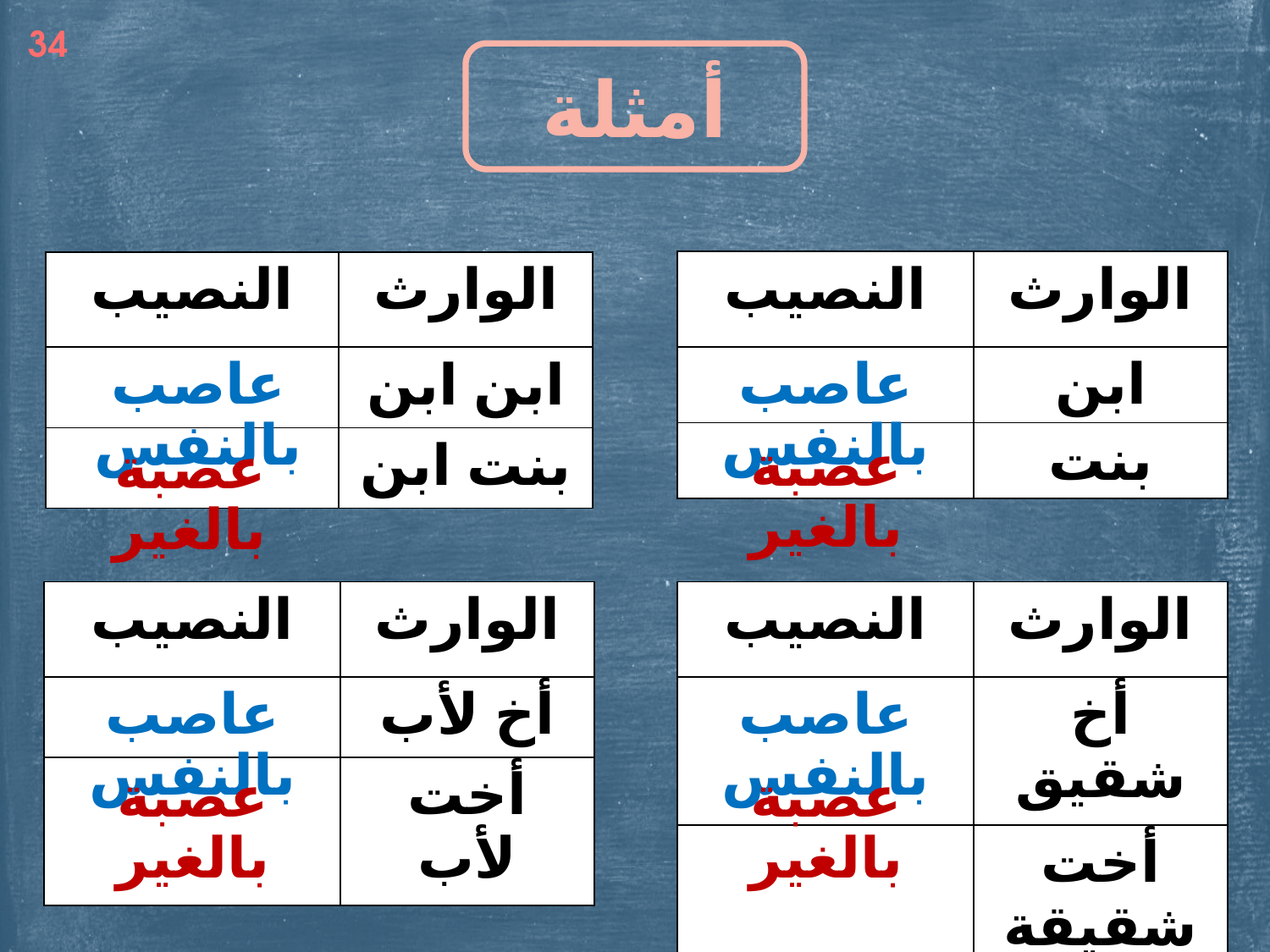

34
أمثلة
| النصيب | الوارث |
| --- | --- |
|  | ابن |
|  | بنت |
| النصيب | الوارث |
| --- | --- |
|  | ابن ابن |
|  | بنت ابن |
عاصب بالنفس
عاصب بالنفس
عصبة بالغير
عصبة بالغير
| النصيب | الوارث |
| --- | --- |
|  | أخ لأب |
|  | أخت لأب |
| النصيب | الوارث |
| --- | --- |
|  | أخ شقيق |
|  | أخت شقيقة |
عاصب بالنفس
عاصب بالنفس
عصبة بالغير
عصبة بالغير